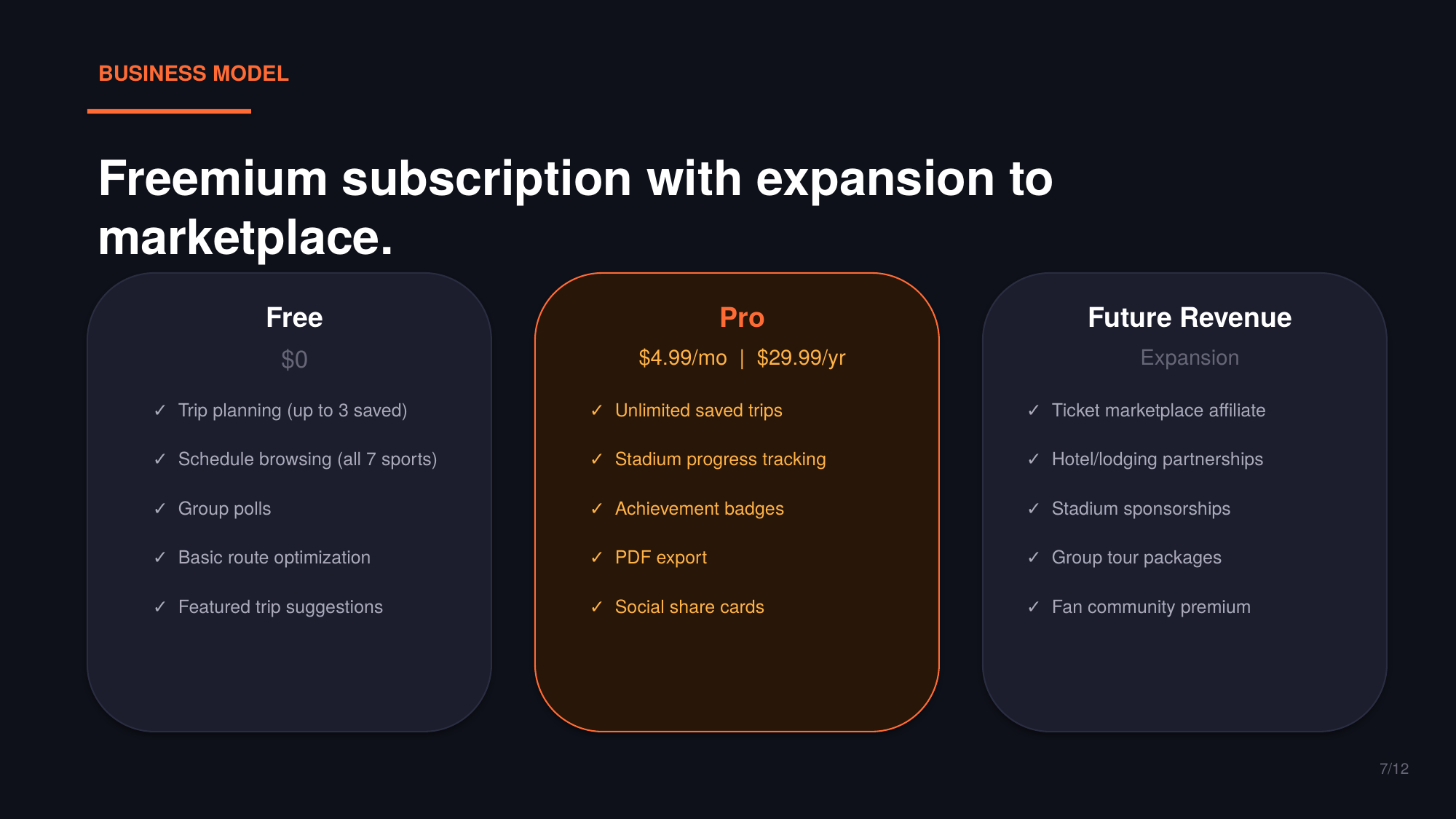

BUSINESS MODEL

Freemium subscription with expansion to marketplace.

Free
Pro
Future Revenue
$0
$4.99/mo  |  $29.99/yr
Expansion
✓  Trip planning (up to 3 saved)
✓  Unlimited saved trips
✓  Ticket marketplace affiliate
✓  Schedule browsing (all 7 sports)
✓  Stadium progress tracking
✓  Hotel/lodging partnerships
✓  Group polls
✓  Achievement badges
✓  Stadium sponsorships
✓  Basic route optimization
✓  PDF export
✓  Group tour packages
✓  Featured trip suggestions
✓  Social share cards
✓  Fan community premium
7/12